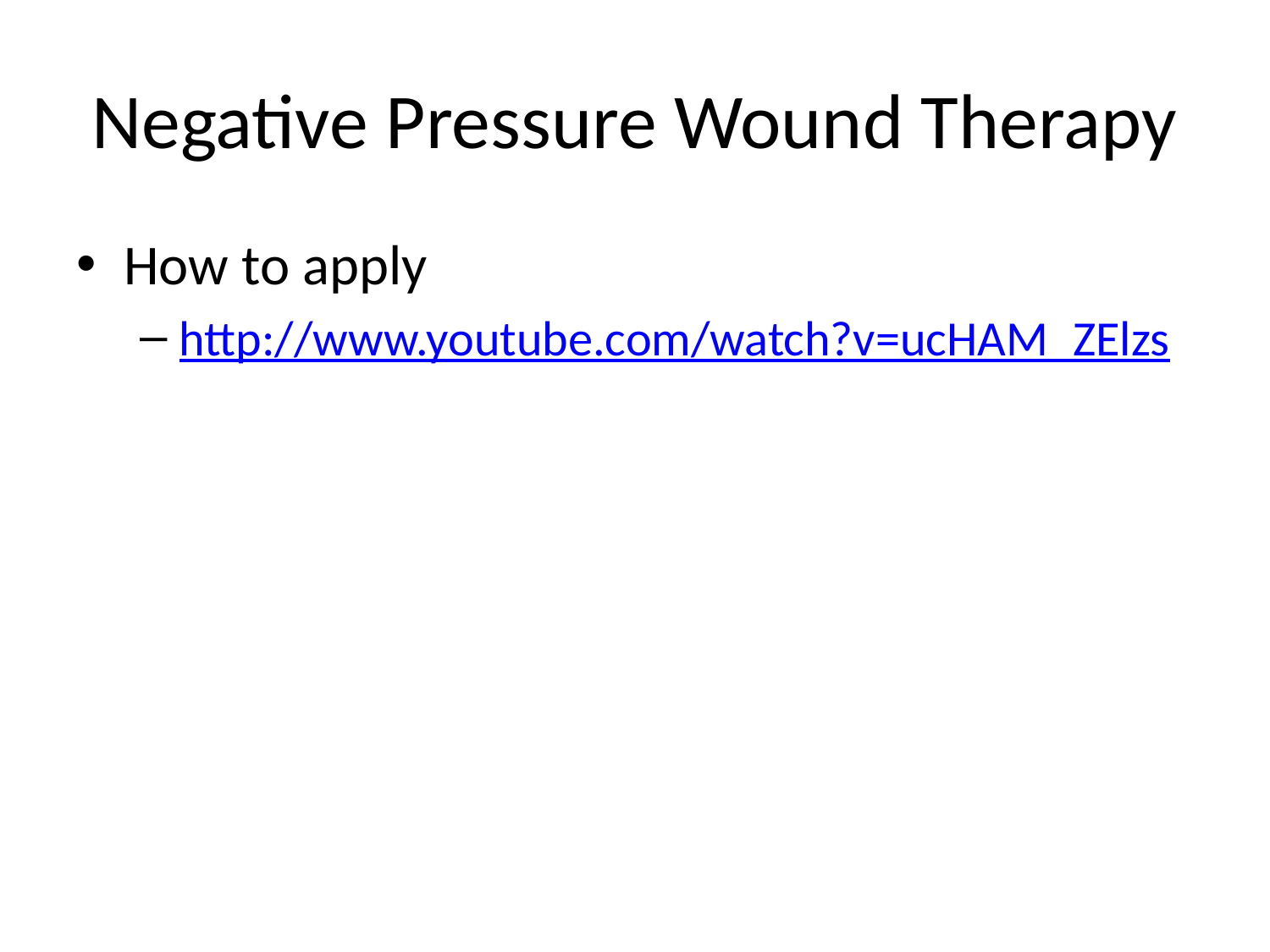

# Negative Pressure Wound Therapy
How to apply
http://www.youtube.com/watch?v=ucHAM_ZElzs